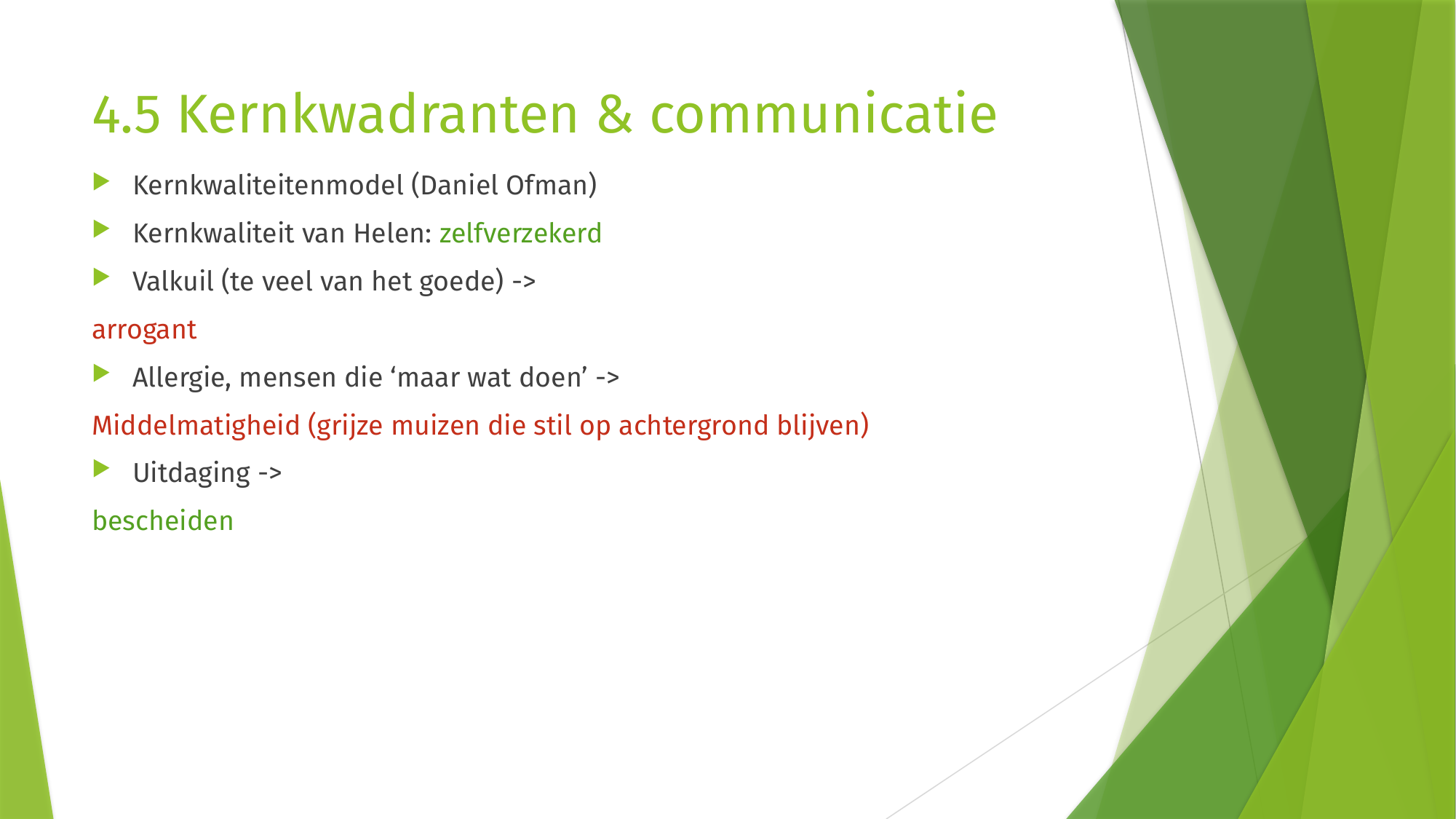

# 4.5 Kernkwadranten & communicatie
Kernkwaliteitenmodel (Daniel Ofman)
Kernkwaliteit van Helen: zelfverzekerd
Valkuil (te veel van het goede) ->
arrogant
Allergie, mensen die ‘maar wat doen’ ->
Middelmatigheid (grijze muizen die stil op achtergrond blijven)
Uitdaging ->
bescheiden